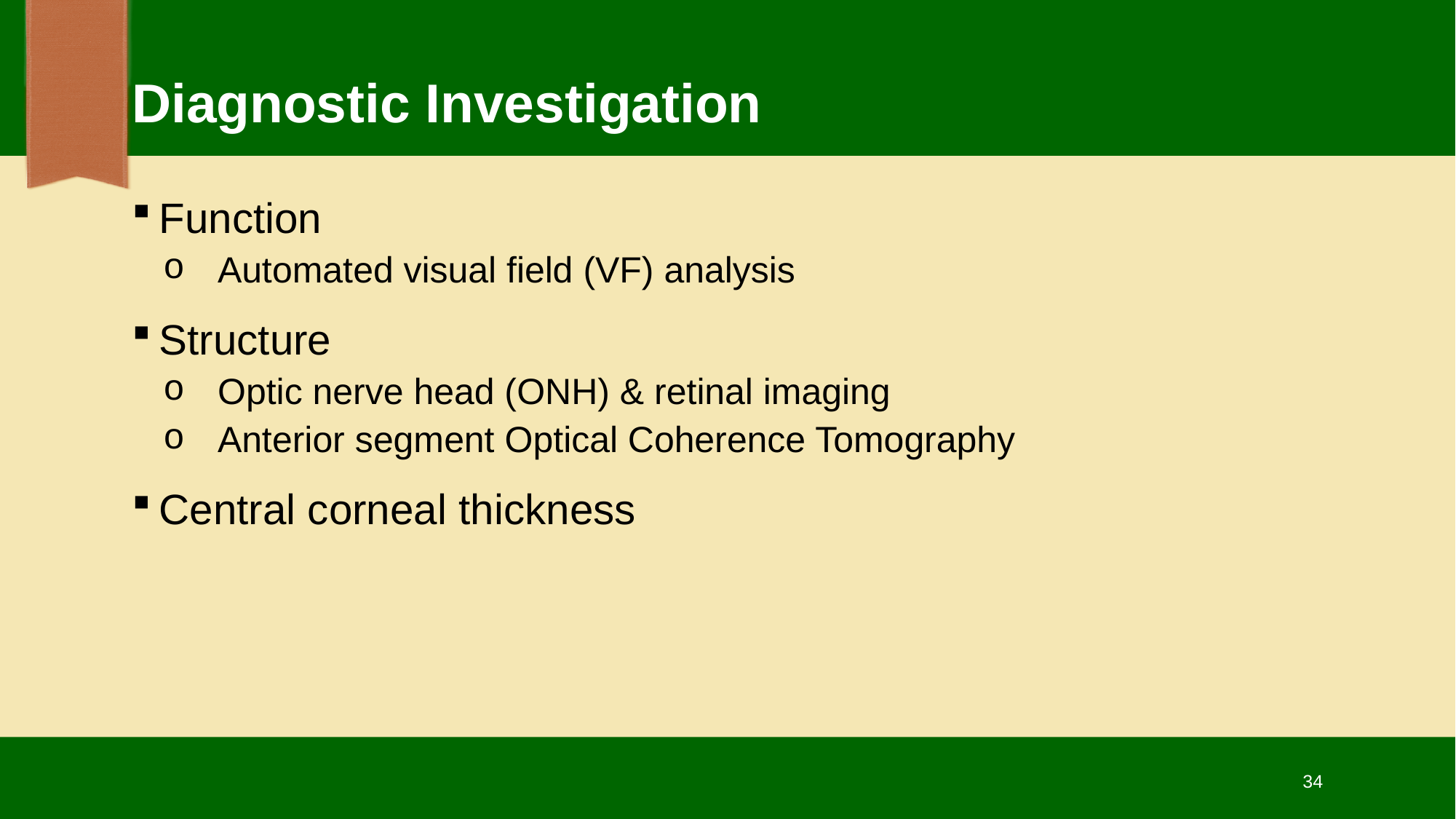

# Diagnostic Investigation
Function
Automated visual field (VF) analysis
Structure
Optic nerve head (ONH) & retinal imaging
Anterior segment Optical Coherence Tomography
Central corneal thickness
34